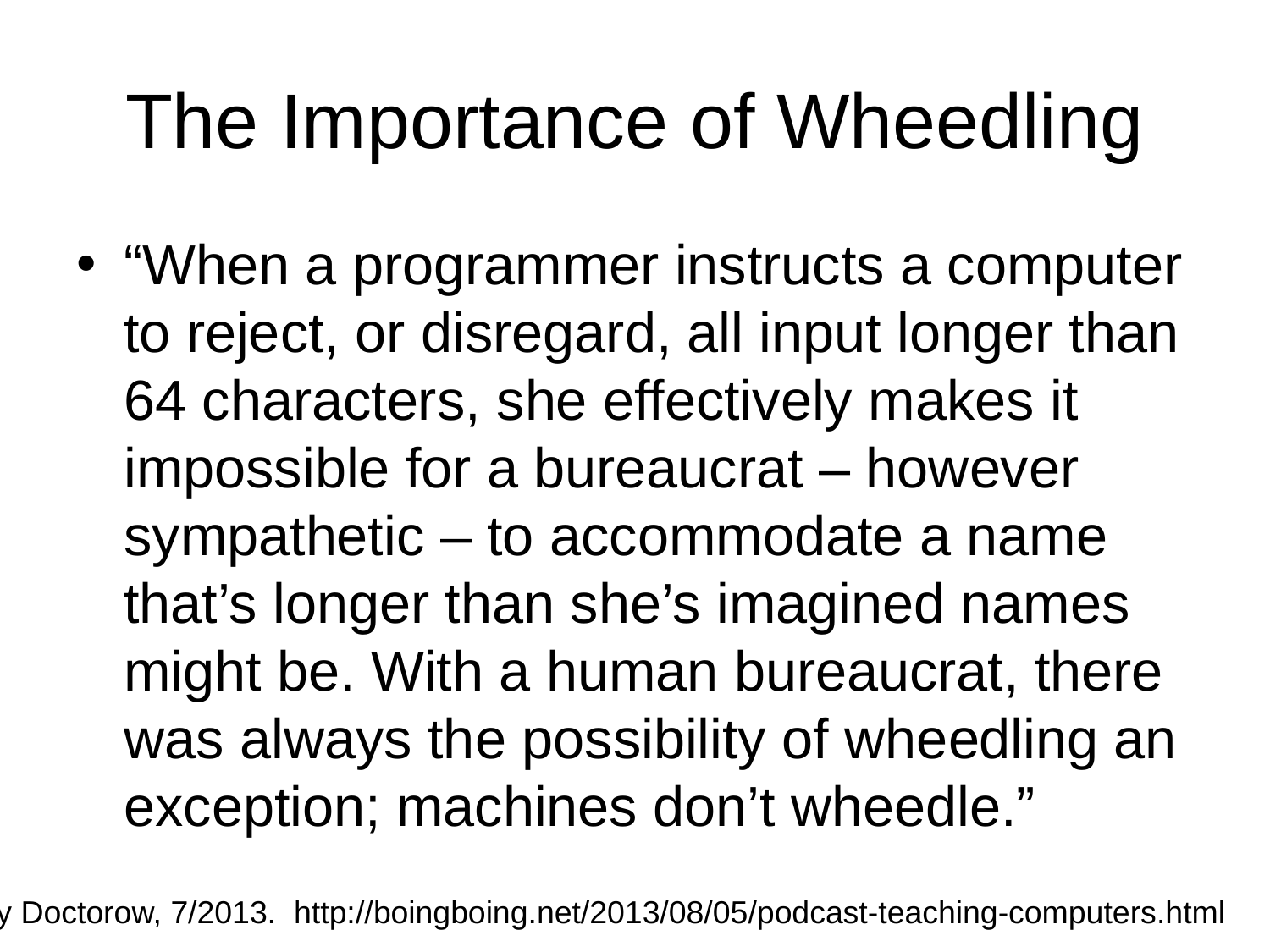

# The Importance of Wheedling
“When a programmer instructs a computer to reject, or disregard, all input longer than 64 characters, she effectively makes it impossible for a bureaucrat – however sympathetic – to accommodate a name that’s longer than she’s imagined names might be. With a human bureaucrat, there was always the possibility of wheedling an exception; machines don’t wheedle.”
Cory Doctorow, 7/2013.  http://boingboing.net/2013/08/05/podcast-teaching-computers.html